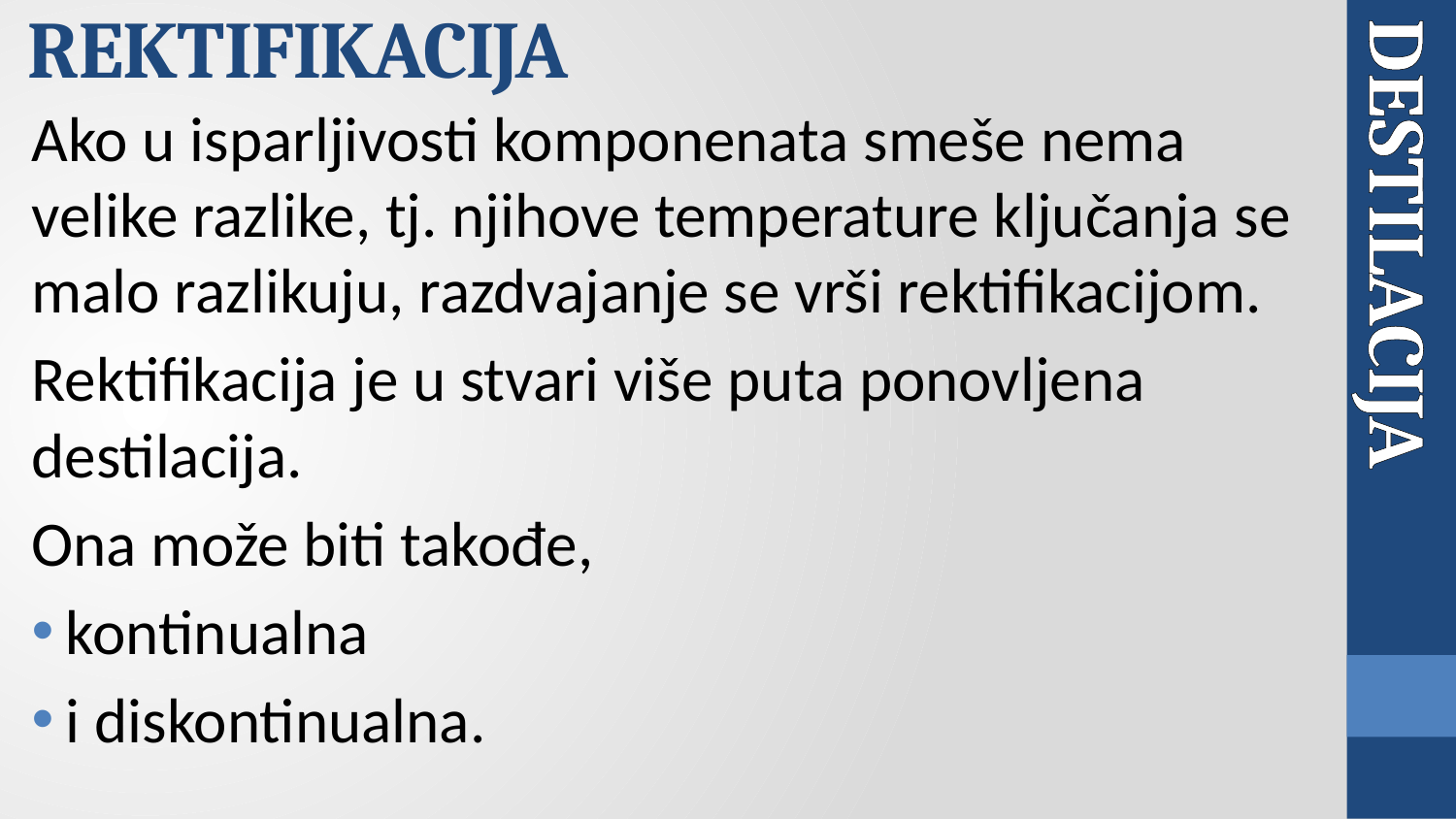

REKTIFIKACIJA
Ako u isparljivosti komponenata smeše nema velike razlike, tj. njihove temperature ključanja se malo razlikuju, razdvajanje se vrši rektifikacijom.
Rektifikacija je u stvari više puta ponovljena destilacija.
Ona može biti takođe,
kontinualna
i diskontinualna.
# DESTILACIJA